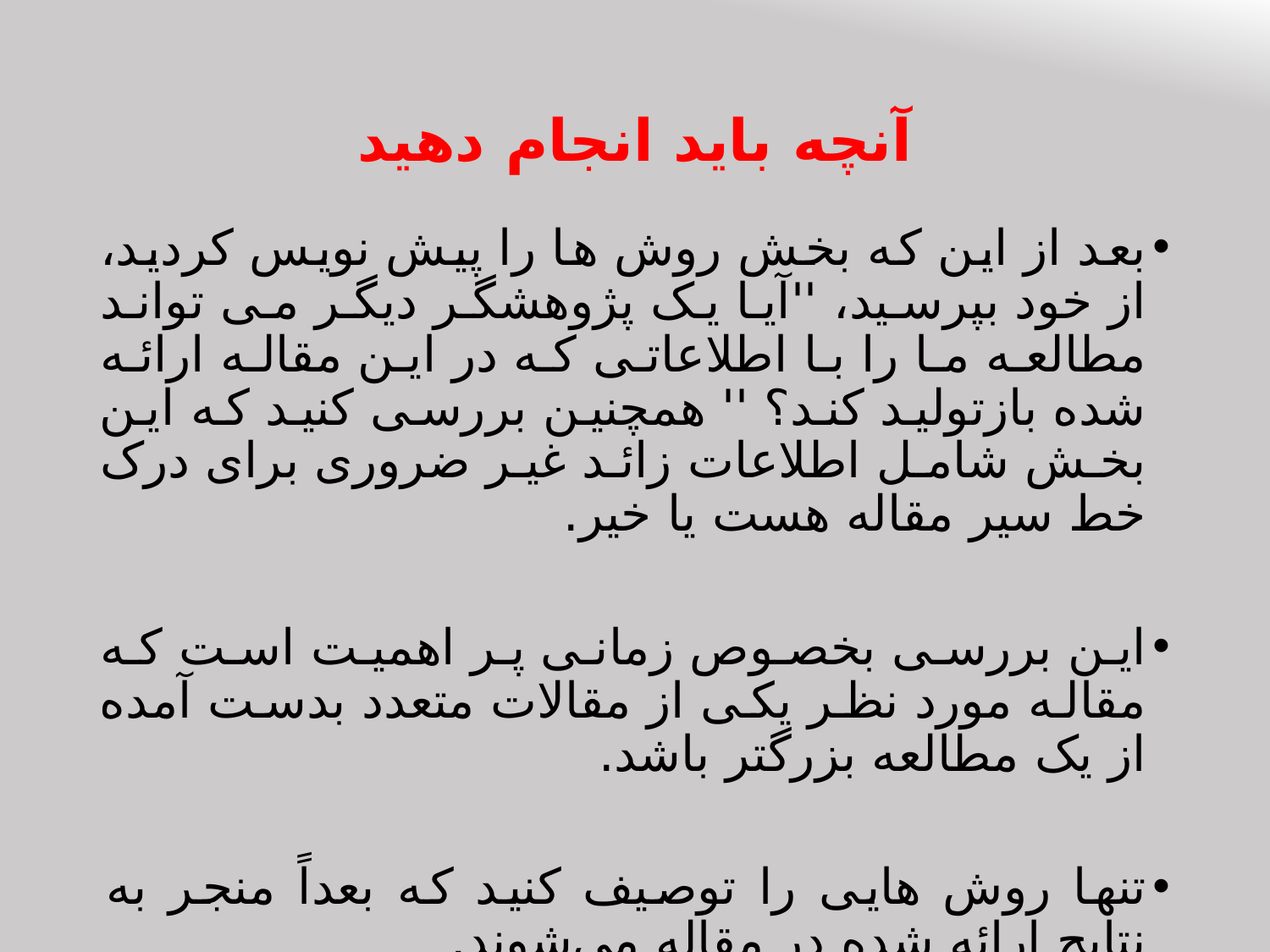

# آنچه باید انجام دهید
بعد از این که بخش روش ها را پیش نویس کردید، از خود بپرسید، ''آیا یک پژوهشگر دیگر می تواند مطالعه ما را با اطلاعاتی که در این مقاله ارائه شده بازتولید کند؟ '' همچنین بررسی کنید که این بخش شامل اطلاعات زائد غیر ضروری برای درک خط سیر مقاله هست یا خیر.

این بررسی بخصوص زمانی پر اهمیت است که مقاله مورد نظر یکی از مقالات متعدد بدست آمده از یک مطالعه بزرگتر باشد.

تنها روش هایی را توصیف کنید که بعداً منجر به نتایج ارائه شده در مقاله می‌شوند.